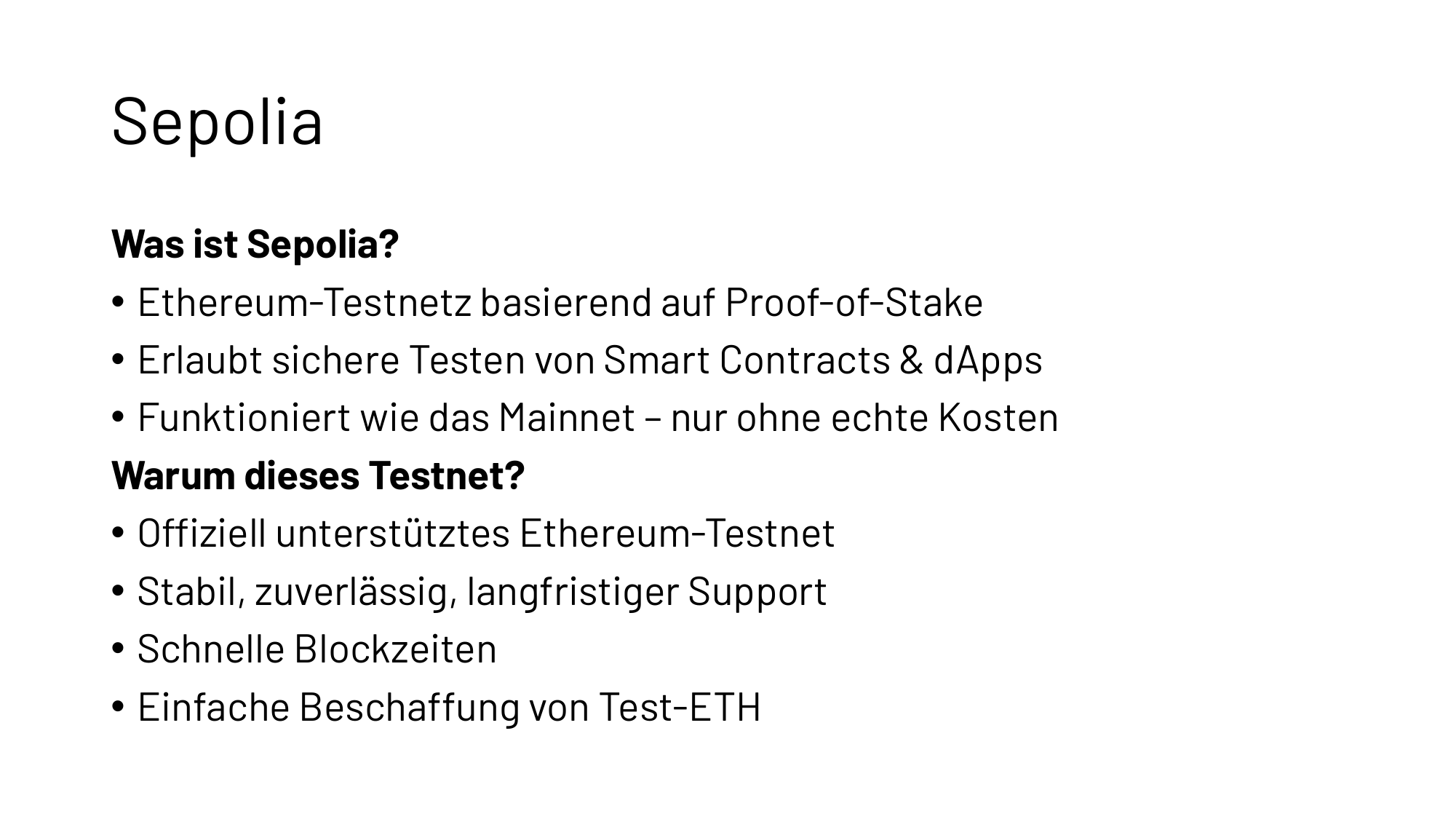

# Sepolia
Was ist Sepolia?
Ethereum-Testnetz basierend auf Proof-of-Stake
Erlaubt sichere Testen von Smart Contracts & dApps
Funktioniert wie das Mainnet – nur ohne echte Kosten
Warum dieses Testnet?
Offiziell unterstütztes Ethereum-Testnet
Stabil, zuverlässig, langfristiger Support
Schnelle Blockzeiten
Einfache Beschaffung von Test-ETH